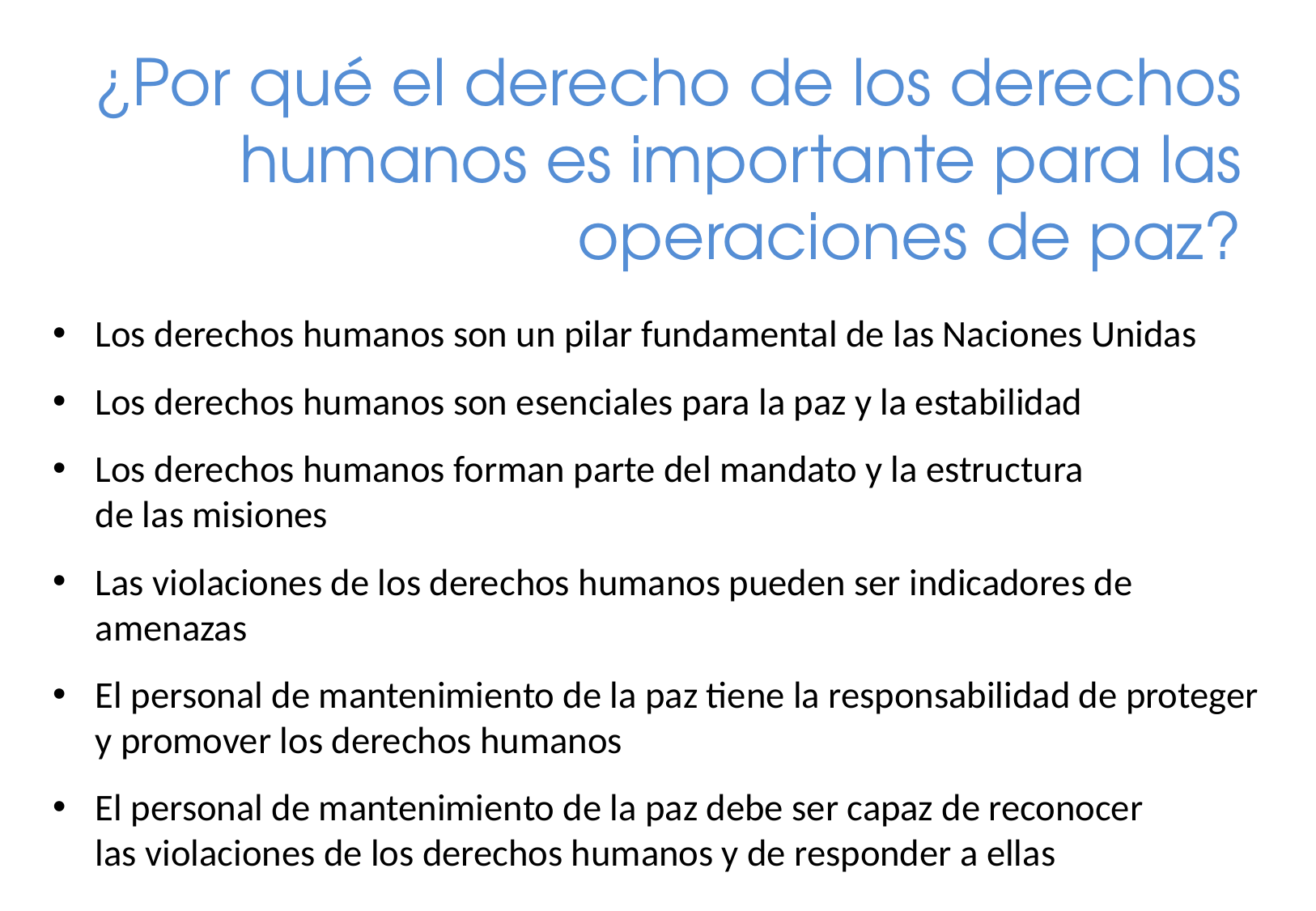

# ¿Por qué el derecho de los derechos humanos es importante para las operaciones de paz?
Los derechos humanos son un pilar fundamental de las Naciones Unidas
Los derechos humanos son esenciales para la paz y la estabilidad
Los derechos humanos forman parte del mandato y la estructura
de las misiones
Las violaciones de los derechos humanos pueden ser indicadores de amenazas
El personal de mantenimiento de la paz tiene la responsabilidad de proteger
y promover los derechos humanos
El personal de mantenimiento de la paz debe ser capaz de reconocer
las violaciones de los derechos humanos y de responder a ellas